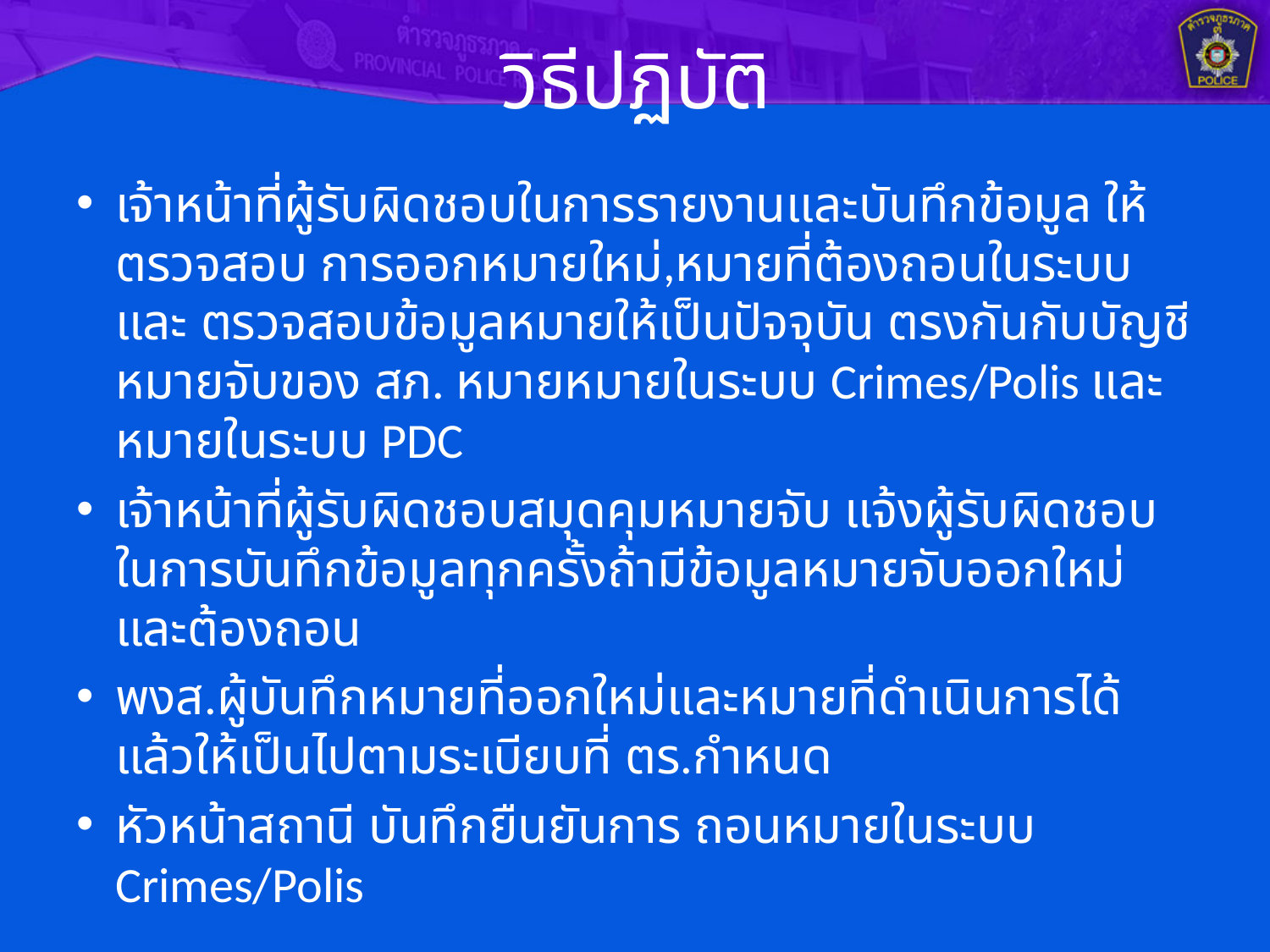

# วิธีปฏิบัติ
เจ้าหน้าที่ผู้รับผิดชอบในการรายงานและบันทึกข้อมูล ให้ตรวจสอบ การออกหมายใหม่,หมายที่ต้องถอนในระบบ และ ตรวจสอบข้อมูลหมายให้เป็นปัจจุบัน ตรงกันกับบัญชีหมายจับของ สภ. หมายหมายในระบบ Crimes/Polis และหมายในระบบ PDC
เจ้าหน้าที่ผู้รับผิดชอบสมุดคุมหมายจับ แจ้งผู้รับผิดชอบในการบันทึกข้อมูลทุกครั้งถ้ามีข้อมูลหมายจับออกใหม่และต้องถอน
พงส.ผู้บันทึกหมายที่ออกใหม่และหมายที่ดำเนินการได้แล้วให้เป็นไปตามระเบียบที่ ตร.กำหนด
หัวหน้าสถานี บันทึกยืนยันการ ถอนหมายในระบบ Crimes/Polis